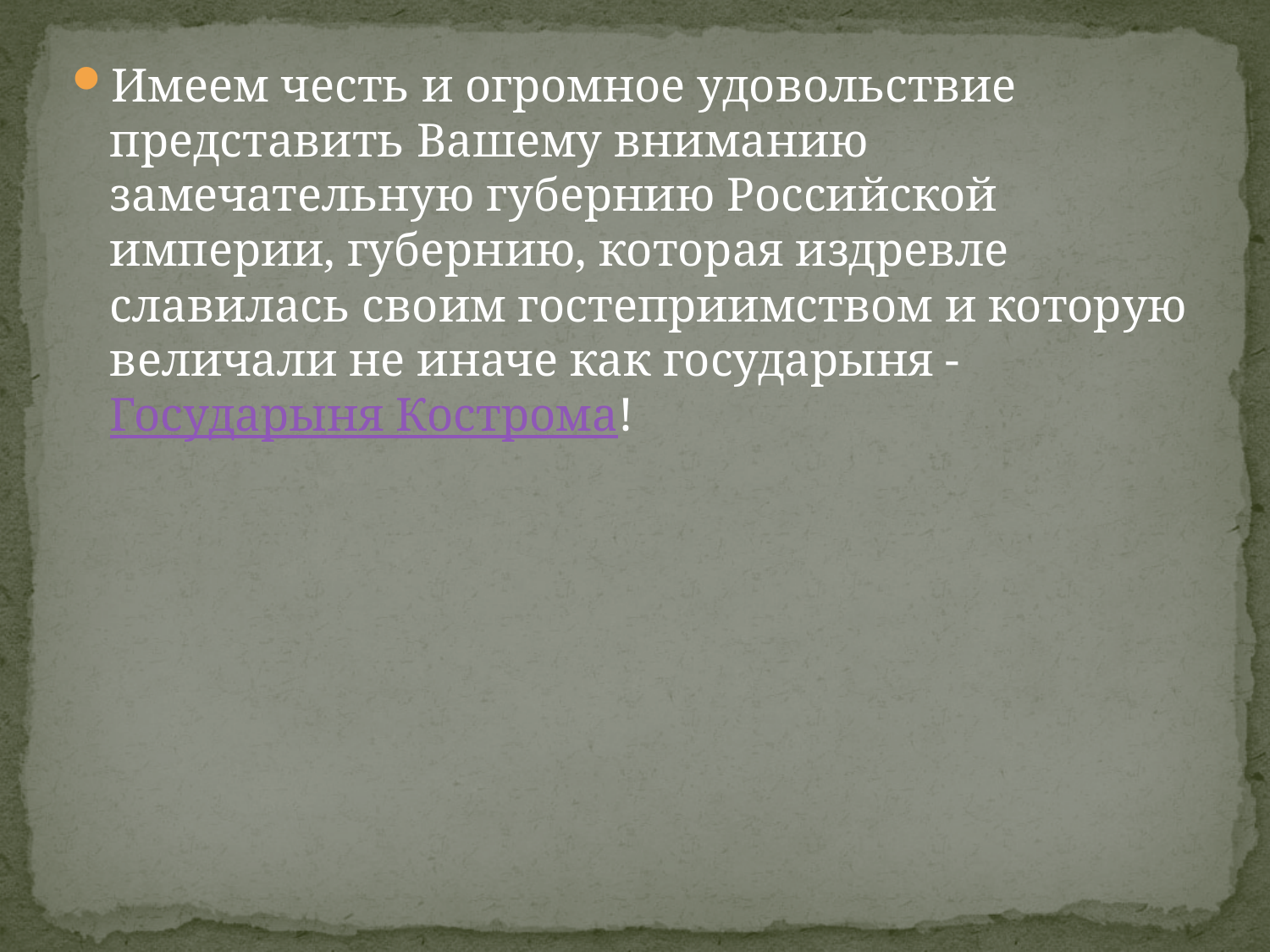

#
Имеем честь и огромное удовольствие представить Вашему вниманию замечательную губернию Российской империи, губернию, которая издревле славилась своим гостеприимством и которую величали не иначе как государыня - Государыня Кострома!